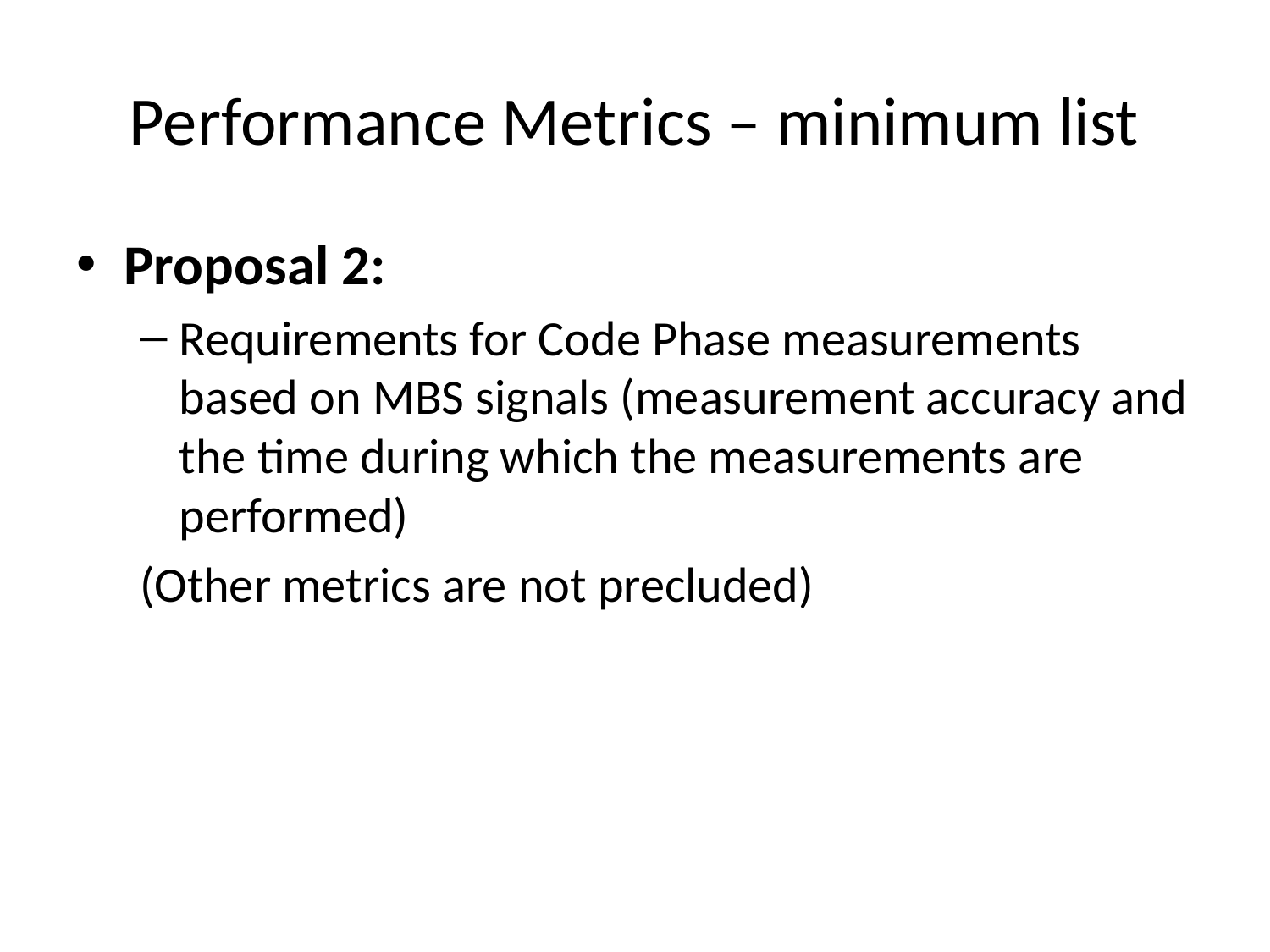

# Performance Metrics – minimum list
Proposal 2:
Requirements for Code Phase measurements based on MBS signals (measurement accuracy and the time during which the measurements are performed)
(Other metrics are not precluded)